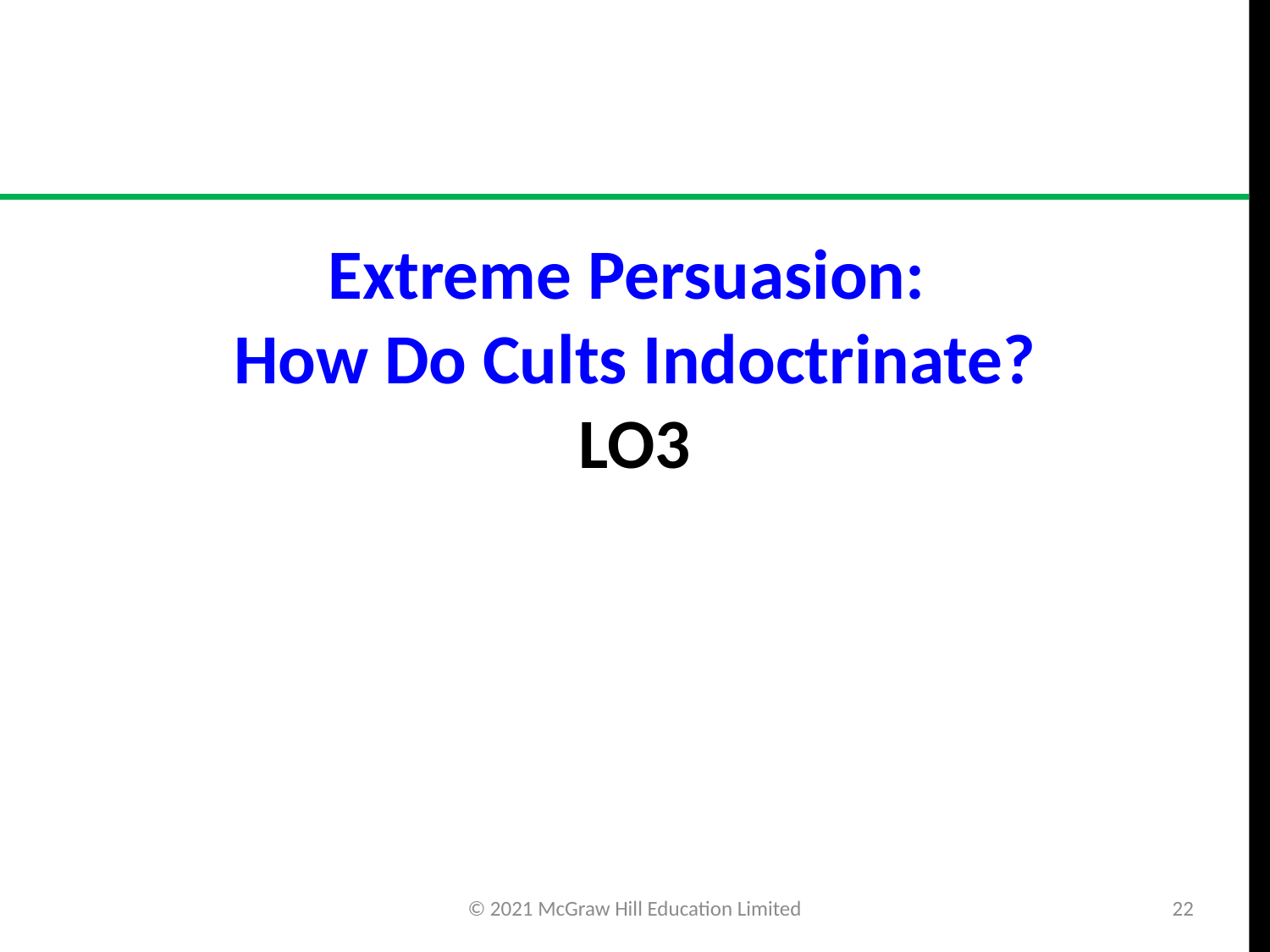

# Extreme Persuasion: How Do Cults Indoctrinate? LO3

© 2021 McGraw Hill Education Limited
22